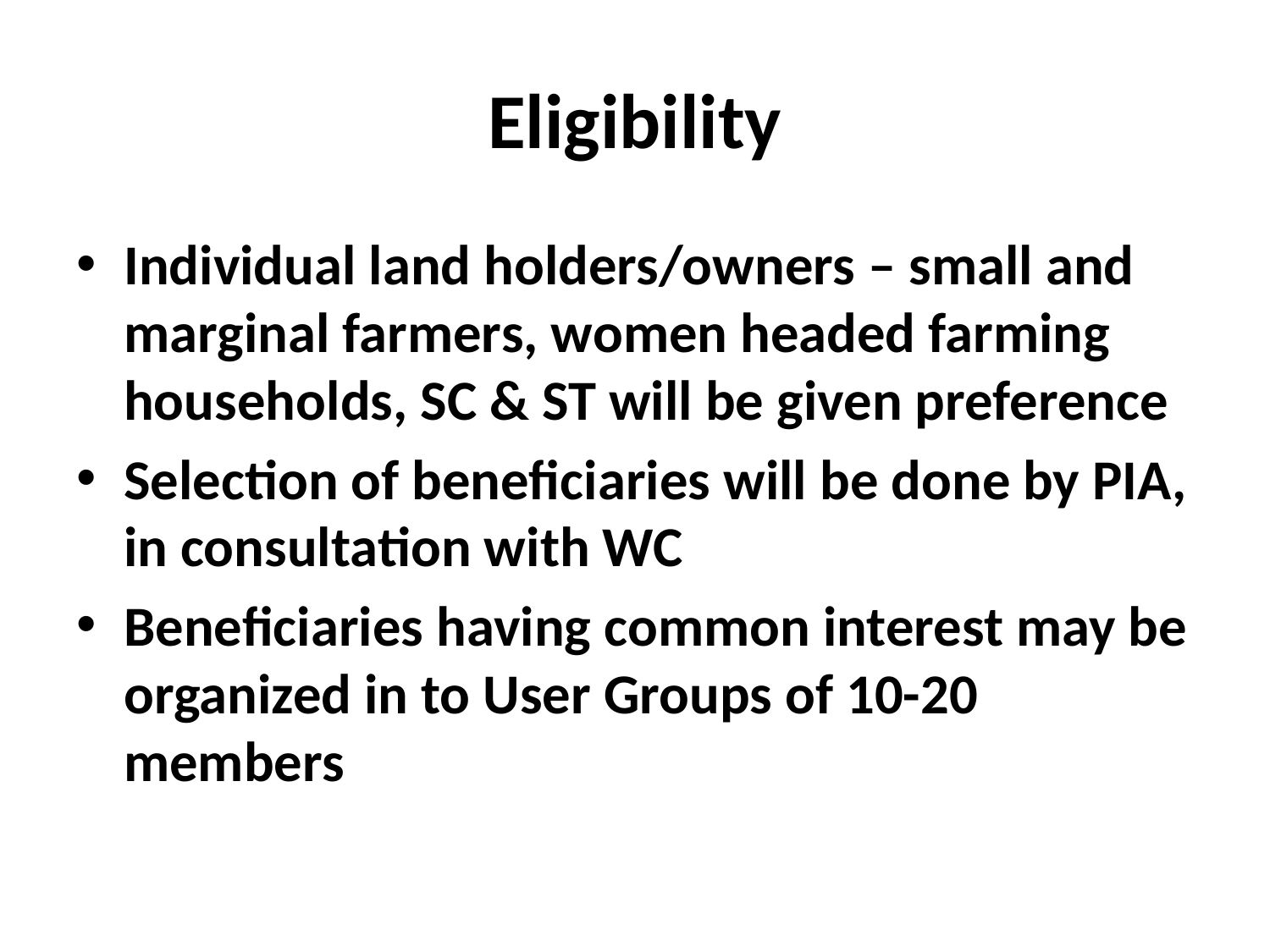

# Eligibility
Individual land holders/owners – small and marginal farmers, women headed farming households, SC & ST will be given preference
Selection of beneficiaries will be done by PIA, in consultation with WC
Beneficiaries having common interest may be organized in to User Groups of 10-20 members